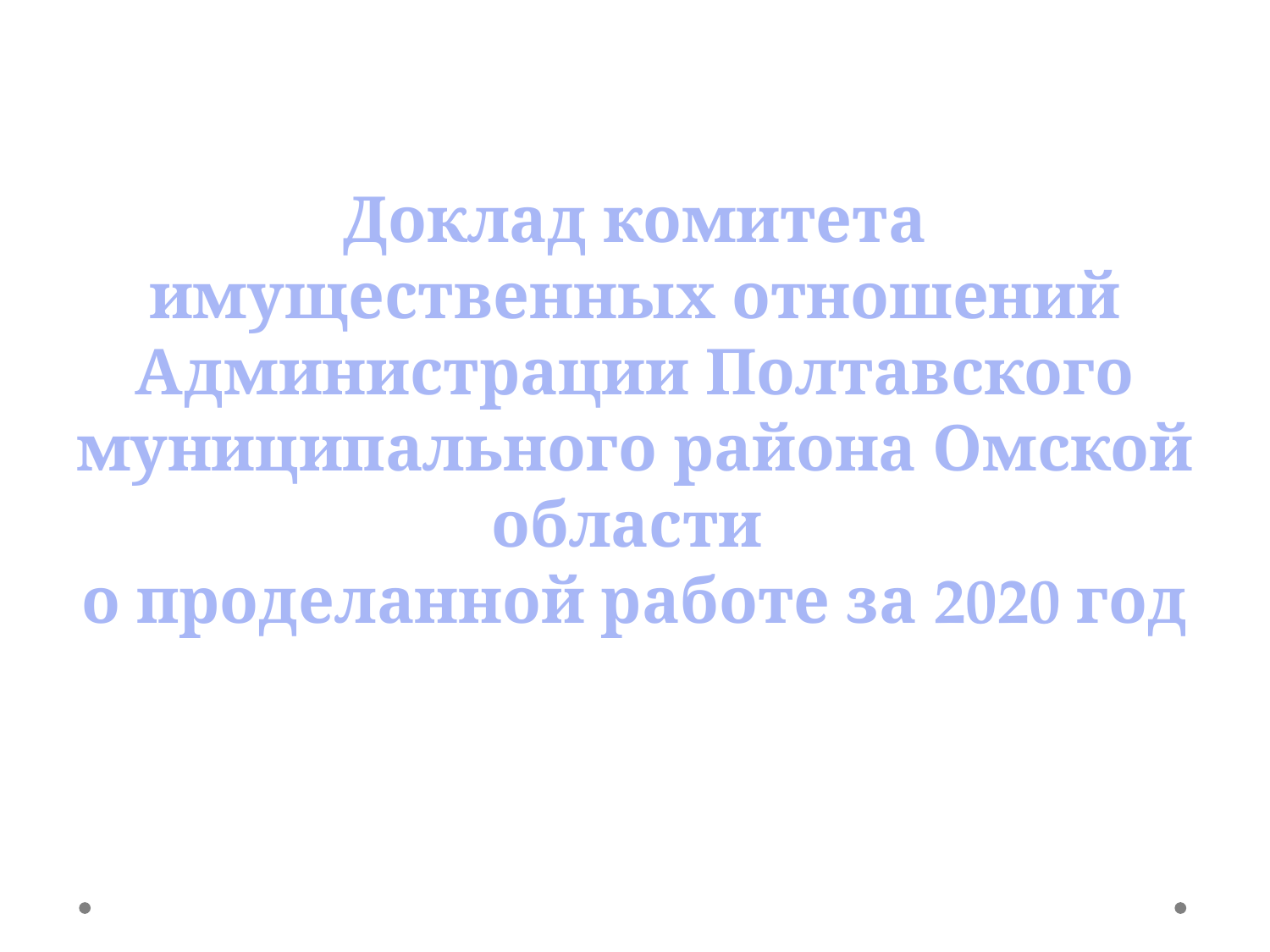

Доклад комитета имущественных отношений Администрации Полтавского муниципального района Омской области
о проделанной работе за 2020 год